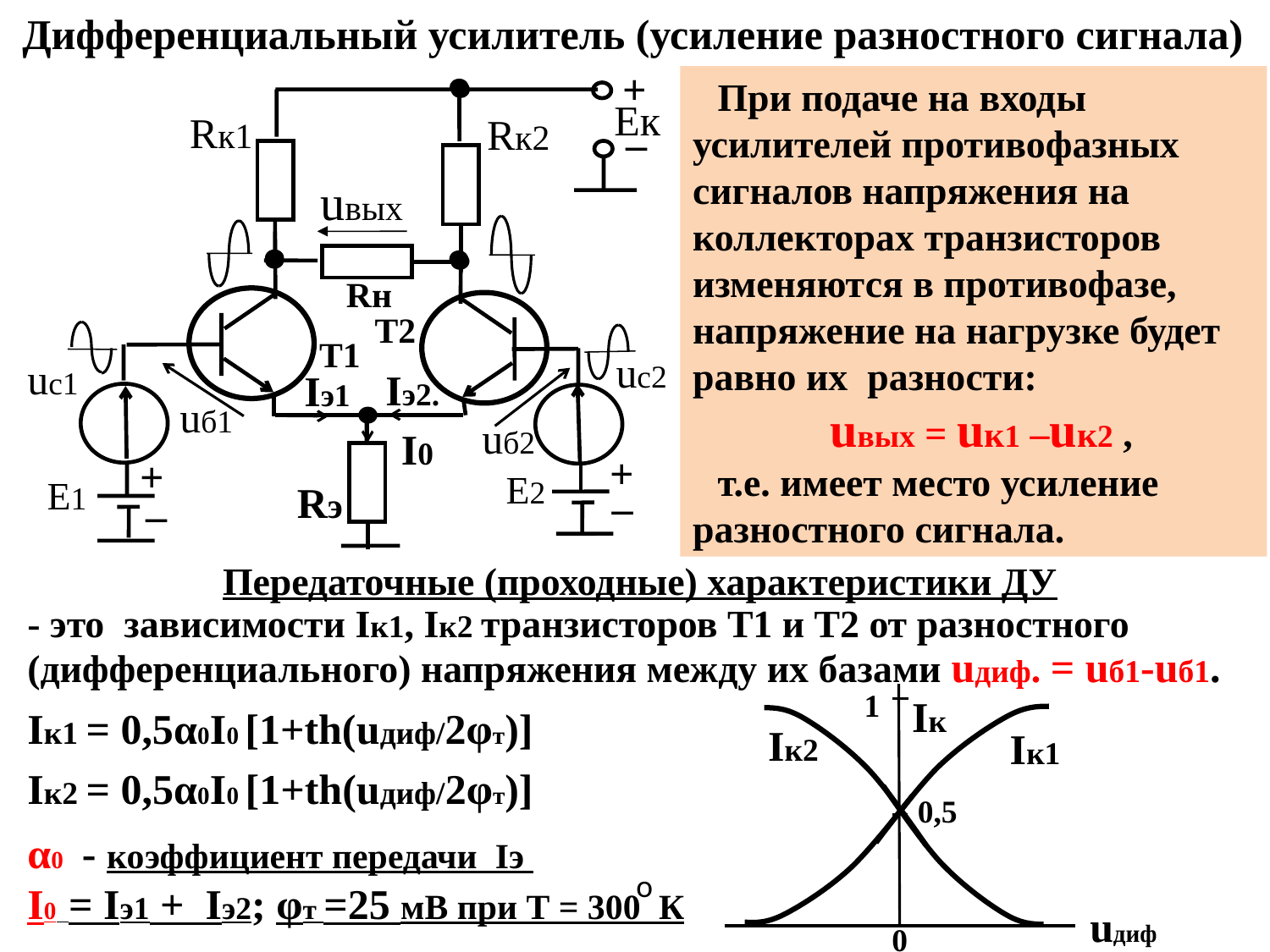

Дифференциальный усилитель (усиление разностного сигнала)
+
При подаче на входы усилителей противофазных сигналов напряжения на коллекторах транзисторов изменяются в противофазе, напряжение на нагрузке будет равно их  разности:
uвых = uк1 –uк2 ,
т.е. имеет место усиление разностного сигнала.

Eк

Rк2

Rк1
‒

uвых

Rн
T2

T1
uс2

uс1

+

Iэ2.
Iэ1

uб1

uб2

I0
+
Е2

Е1
Rэ
‒
‒

Передаточные (проходные) характеристики ДУ
- это  зависимости Iк1, Iк2 транзисторов Т1 и Т2 от разностного (дифференциального) напряжения между их базами uдиф. = uб1-uб1.
1
Iк

Iк2

Iк1
0,5

о
uдиф
0
Iк1 = 0,5α0I0 [1+th(uдиф/2φт)]
Iк2 = 0,5α0I0 [1+th(uдиф/2φт)]
α0   - коэффициент передачи  Iэ
I0  = Iэ1 +  Iэ2; φт =25 мВ при Т = 300  К